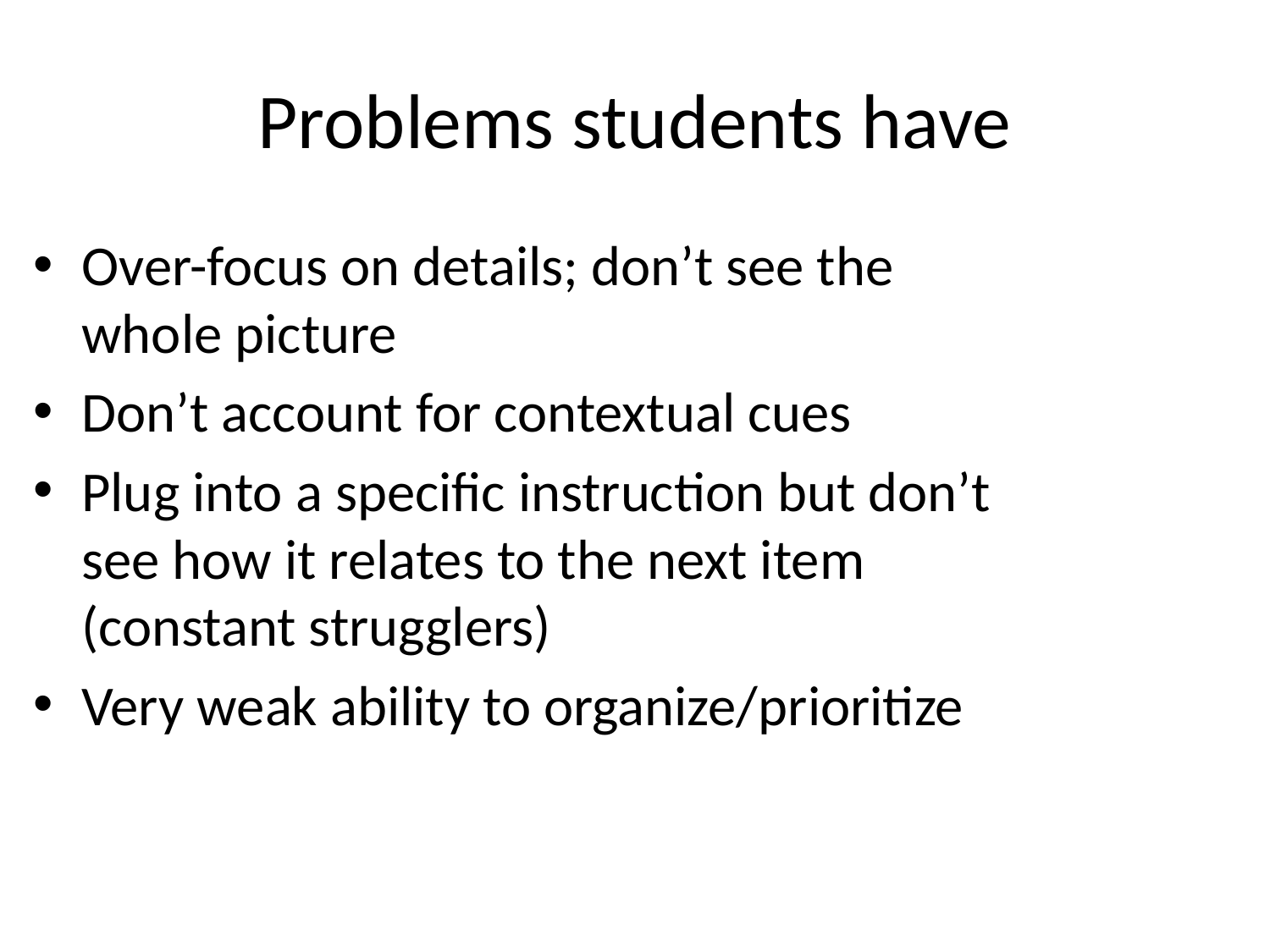

# Problems students have

Over-focus on details; don’t see the whole picture
Don’t account for contextual cues
Plug into a specific instruction but don’t see how it relates to the next item (constant strugglers)
Very weak ability to organize/prioritize